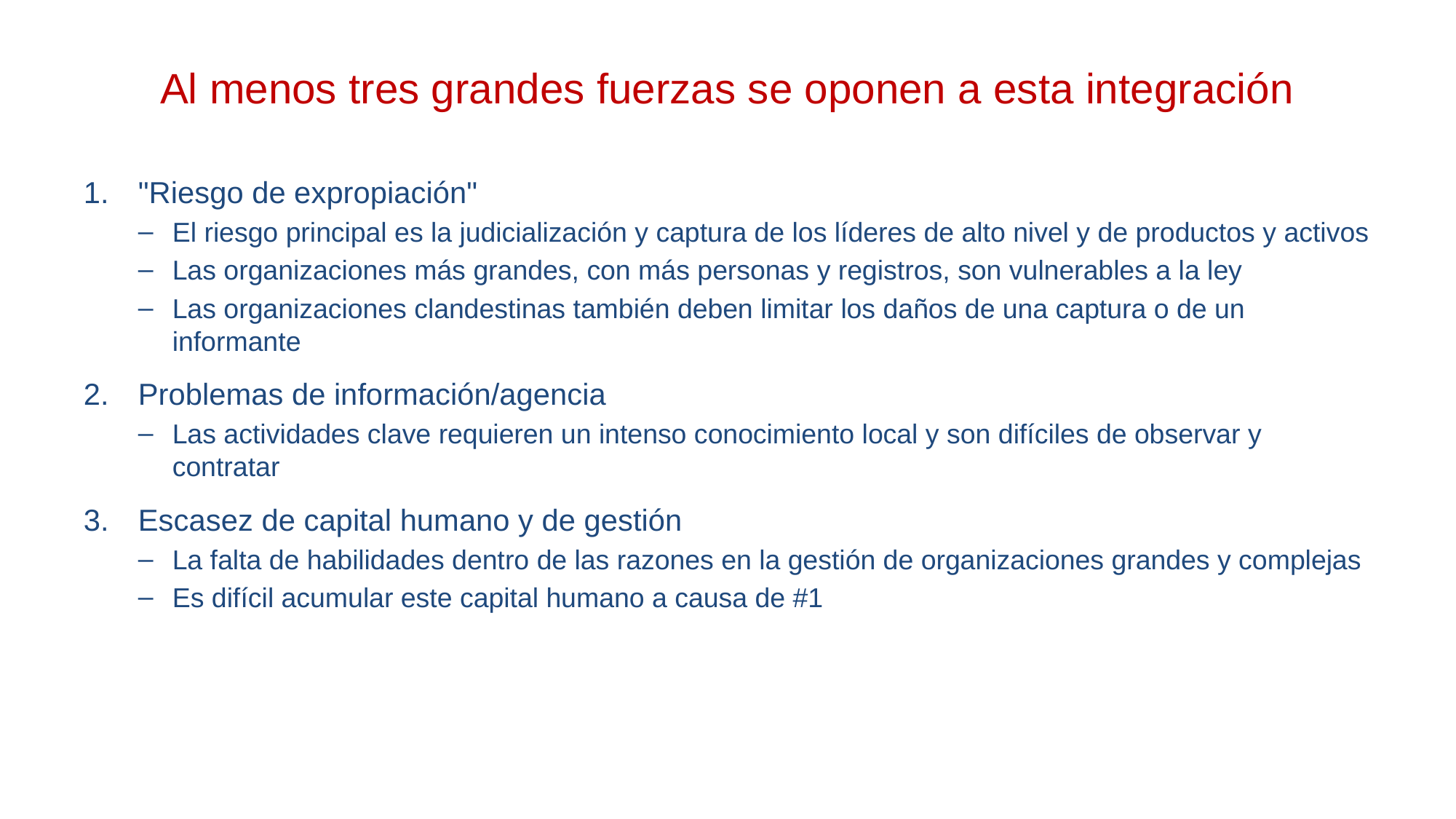

# Al menos tres grandes fuerzas se oponen a esta integración
"Riesgo de expropiación"
El riesgo principal es la judicialización y captura de los líderes de alto nivel y de productos y activos
Las organizaciones más grandes, con más personas y registros, son vulnerables a la ley
Las organizaciones clandestinas también deben limitar los daños de una captura o de un informante
Problemas de información/agencia
Las actividades clave requieren un intenso conocimiento local y son difíciles de observar y contratar
Escasez de capital humano y de gestión
La falta de habilidades dentro de las razones en la gestión de organizaciones grandes y complejas
Es difícil acumular este capital humano a causa de #1